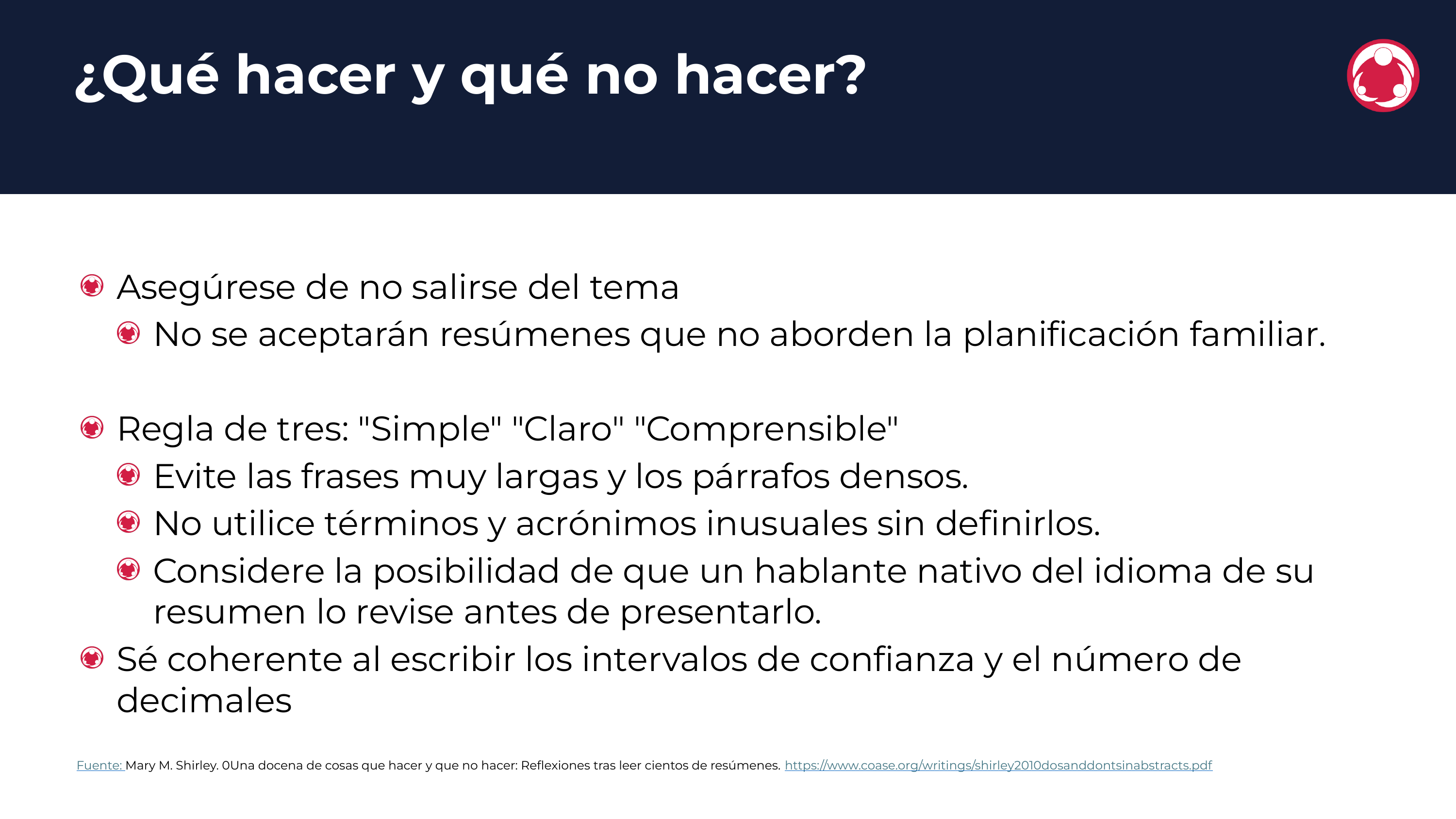

¿Qué hacer y qué no hacer?

Asegúrese de no salirse del tema
No se aceptarán resúmenes que no aborden la planificación familiar.

Regla de tres: "Simple" "Claro" "Comprensible"
Evite las frases muy largas y los párrafos densos.
No utilice términos y acrónimos inusuales sin definirlos.
Considere la posibilidad de que un hablante nativo del idioma de su resumen lo revise antes de presentarlo.
Sé coherente al escribir los intervalos de confianza y el número de decimales

Fuente: Mary M. Shirley. 0Una docena de cosas que hacer y que no hacer: Reflexiones tras leer cientos de resúmenes. https://www.coase.org/writings/shirley2010dosanddontsinabstracts.pdf